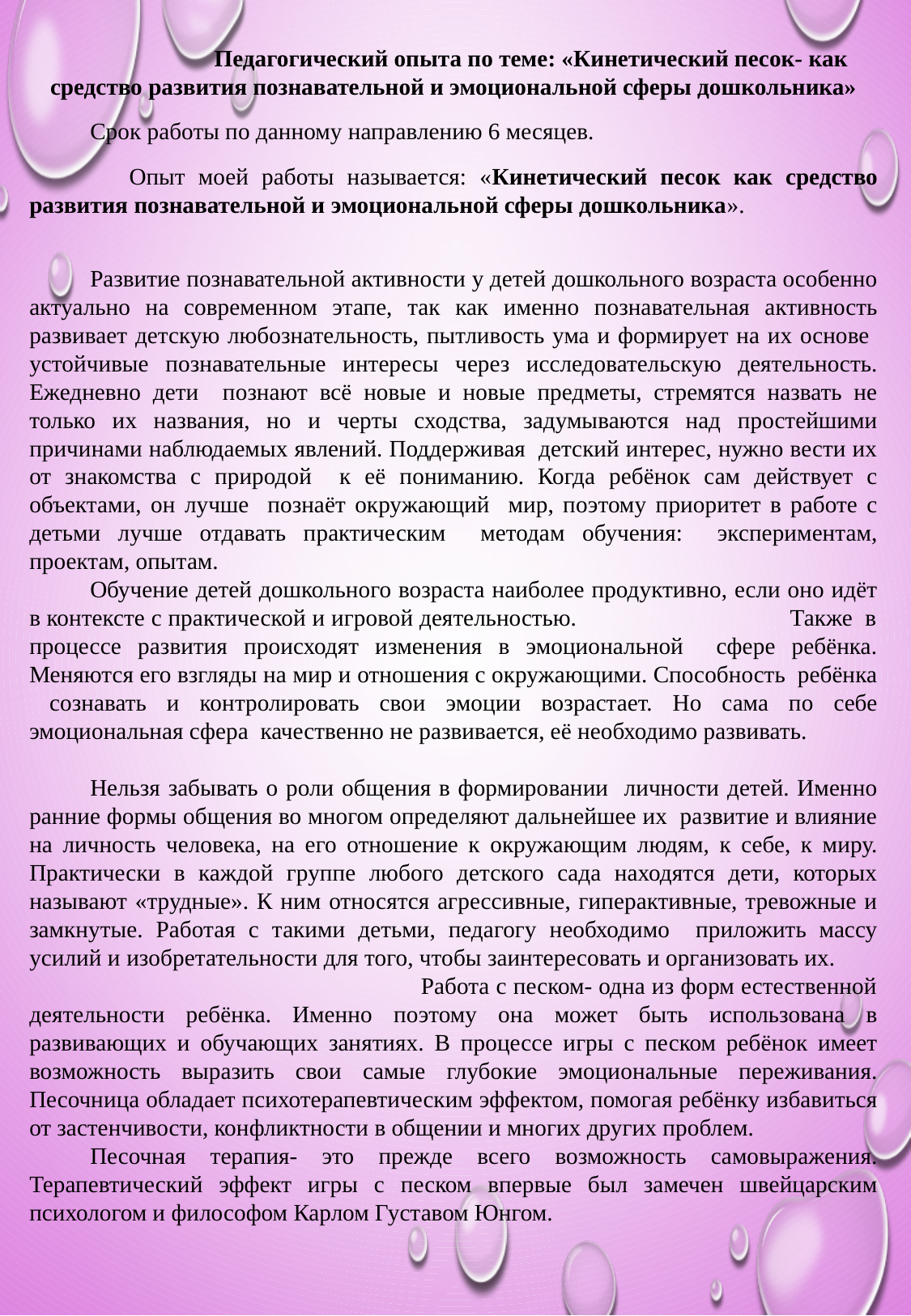

Педагогический опыта по теме: «Кинетический песок- как средство развития познавательной и эмоциональной сферы дошкольника»
Срок работы по данному направлению 6 месяцев.
   Опыт моей работы называется: «Кинетический песок как средство развития познавательной и эмоциональной сферы дошкольника».
Развитие познавательной активности у детей дошкольного возраста особенно актуально на современном этапе, так как именно познавательная активность развивает детскую любознательность, пытливость ума и формирует на их основе  устойчивые познавательные интересы через исследовательскую деятельность. Ежедневно дети  познают всё новые и новые предметы, стремятся назвать не только их названия, но и черты сходства, задумываются над простейшими причинами наблюдаемых явлений. Поддерживая  детский интерес, нужно вести их от знакомства с природой  к её пониманию. Когда ребёнок сам действует с объектами, он лучше  познаёт окружающий  мир, поэтому приоритет в работе с детьми лучше отдавать практическим  методам обучения:  экспериментам, проектам, опытам.
Обучение детей дошкольного возраста наиболее продуктивно, если оно идёт в контексте с практической и игровой деятельностью.                                  Также  в процессе развития происходят изменения в эмоциональной  сфере ребёнка. Меняются его взгляды на мир и отношения с окружающими. Способность  ребёнка  сознавать и контролировать свои эмоции возрастает. Но сама по себе эмоциональная сфера  качественно не развивается, её необходимо развивать.
Нельзя забывать о роли общения в формировании  личности детей. Именно ранние формы общения во многом определяют дальнейшее их  развитие и влияние на личность человека, на его отношение к окружающим людям, к себе, к миру. Практически в каждой группе любого детского сада находятся дети, которых называют «трудные». К ним относятся агрессивные, гиперактивные, тревожные и замкнутые. Работая с такими детьми, педагогу необходимо  приложить массу усилий и изобретательности для того, чтобы заинтересовать и организовать их.                                                                   Работа с песком- одна из форм естественной деятельности ребёнка. Именно поэтому она может быть использована в развивающих и обучающих занятиях. В процессе игры с песком ребёнок имеет возможность выразить свои самые глубокие эмоциональные переживания. Песочница обладает психотерапевтическим эффектом, помогая ребёнку избавиться от застенчивости, конфликтности в общении и многих других проблем.
Песочная терапия- это прежде всего возможность самовыражения. Терапевтический эффект игры с песком впервые был замечен швейцарским психологом и философом Карлом Густавом Юнгом.